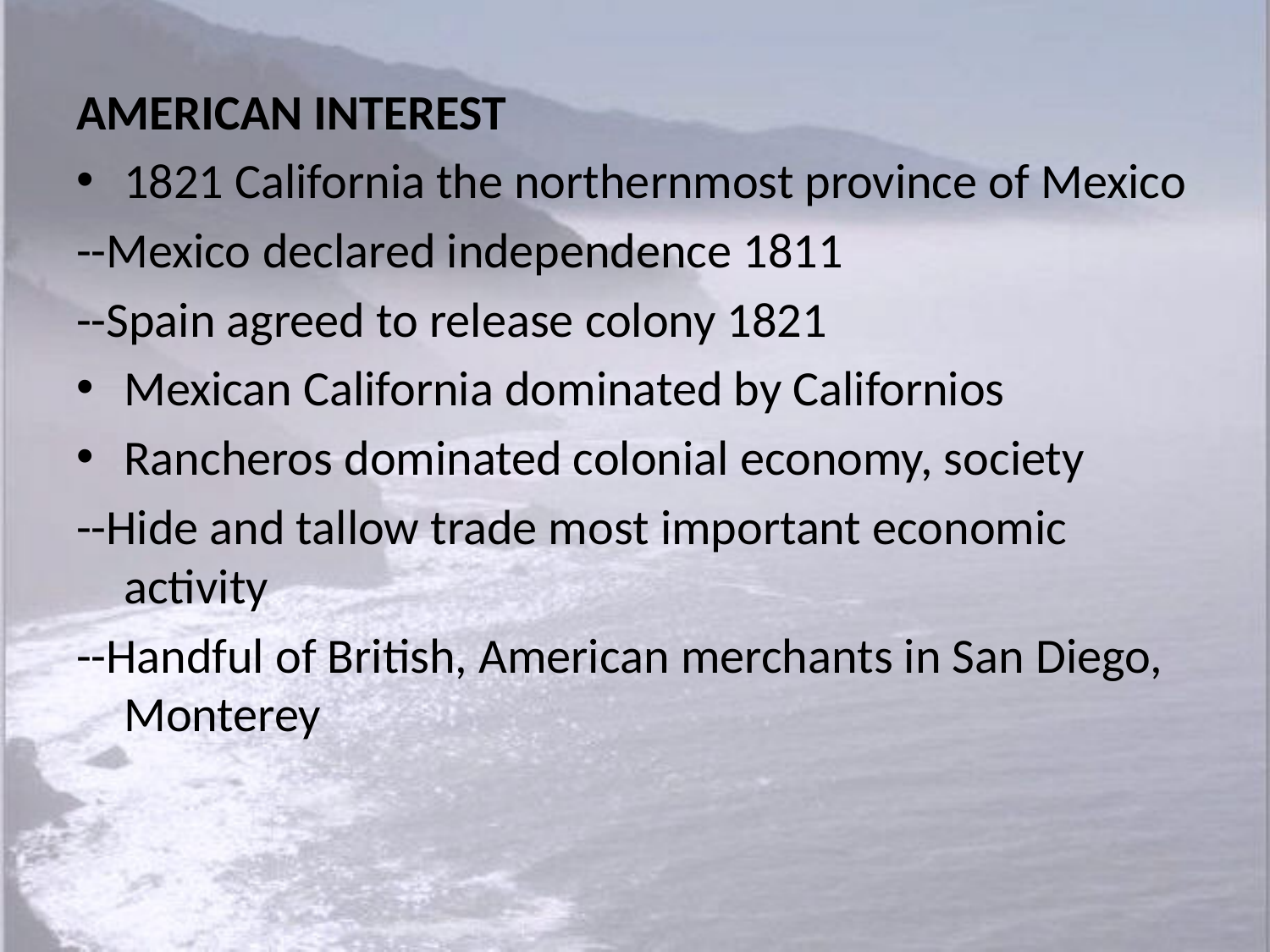

AMERICAN INTEREST
1821 California the northernmost province of Mexico
--Mexico declared independence 1811
--Spain agreed to release colony 1821
Mexican California dominated by Californios
Rancheros dominated colonial economy, society
--Hide and tallow trade most important economic activity
--Handful of British, American merchants in San Diego, Monterey